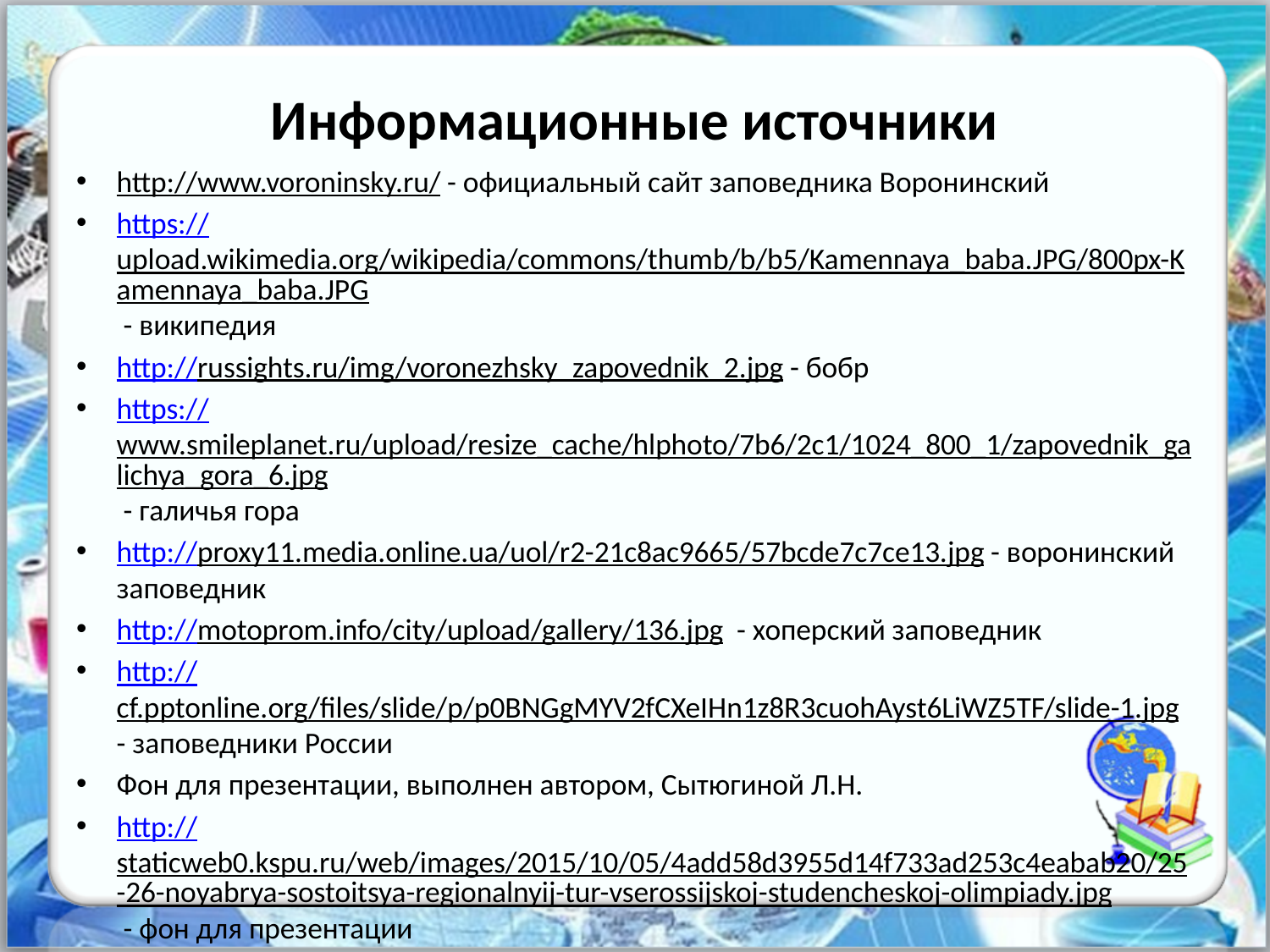

# Информационные источники
http://www.voroninsky.ru/ - официальный сайт заповедника Воронинский
https://upload.wikimedia.org/wikipedia/commons/thumb/b/b5/Kamennaya_baba.JPG/800px-Kamennaya_baba.JPG - википедия
http://russights.ru/img/voronezhsky_zapovednik_2.jpg - бобр
https://www.smileplanet.ru/upload/resize_cache/hlphoto/7b6/2c1/1024_800_1/zapovednik_galichya_gora_6.jpg - галичья гора
http://proxy11.media.online.ua/uol/r2-21c8ac9665/57bcde7c7ce13.jpg - воронинский заповедник
http://motoprom.info/city/upload/gallery/136.jpg  - хоперский заповедник
http://cf.pptonline.org/files/slide/p/p0BNGgMYV2fCXeIHn1z8R3cuohAyst6LiWZ5TF/slide-1.jpg  - заповедники России
Фон для презентации, выполнен автором, Сытюгиной Л.Н.
http://staticweb0.kspu.ru/web/images/2015/10/05/4add58d3955d14f733ad253c4eabab20/25-26-noyabrya-sostoitsya-regionalnyij-tur-vserossijskoj-studencheskoj-olimpiady.jpg - фон для презентации
http://klasruk.ru/wp-content/uploads/2015/11/18110879-810x1024.jpg  - глобус